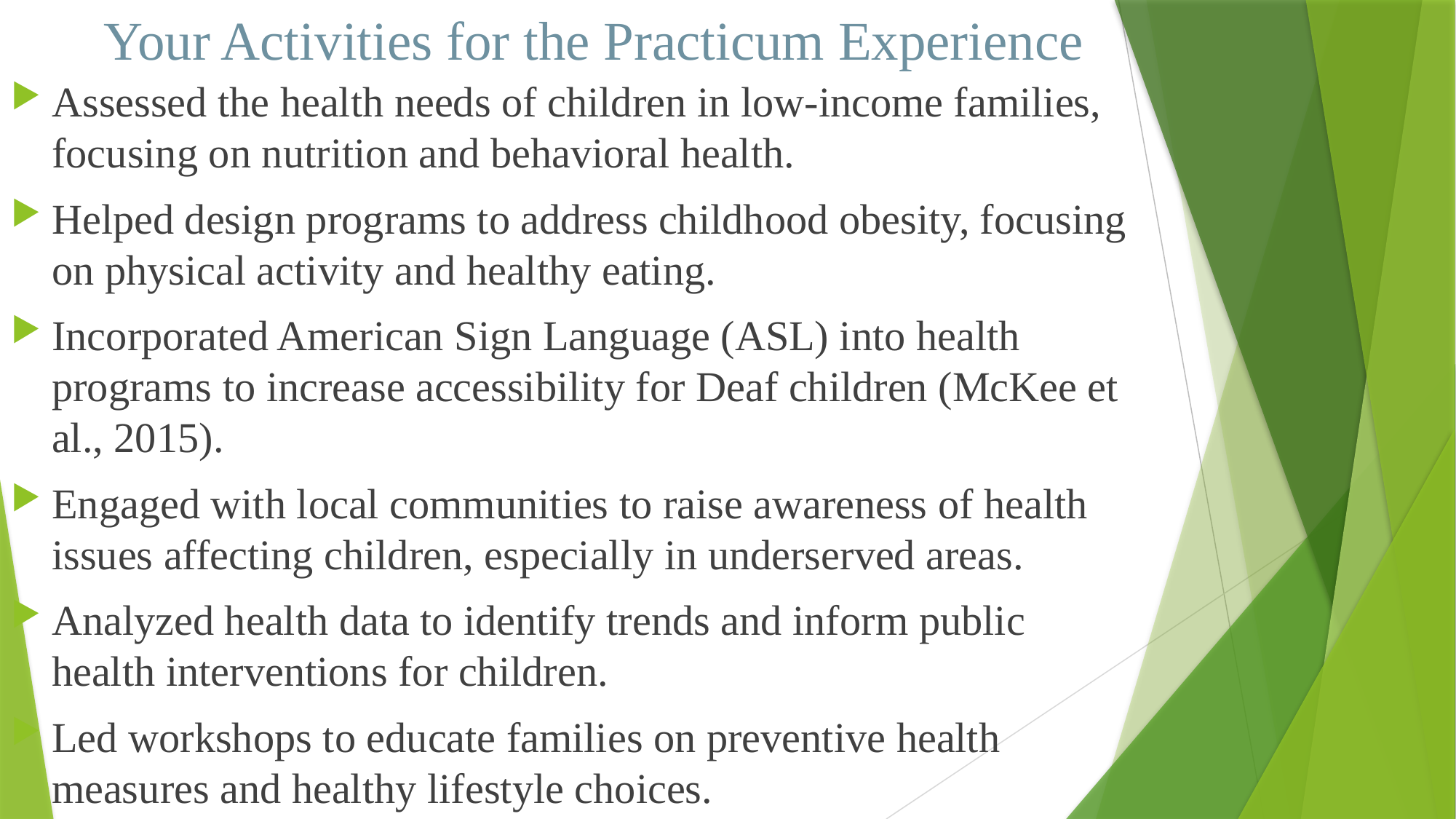

# Your Activities for the Practicum Experience
Assessed the health needs of children in low-income families, focusing on nutrition and behavioral health.
Helped design programs to address childhood obesity, focusing on physical activity and healthy eating.
Incorporated American Sign Language (ASL) into health programs to increase accessibility for Deaf children (McKee et al., 2015).
Engaged with local communities to raise awareness of health issues affecting children, especially in underserved areas.
Analyzed health data to identify trends and inform public health interventions for children.
Led workshops to educate families on preventive health measures and healthy lifestyle choices.